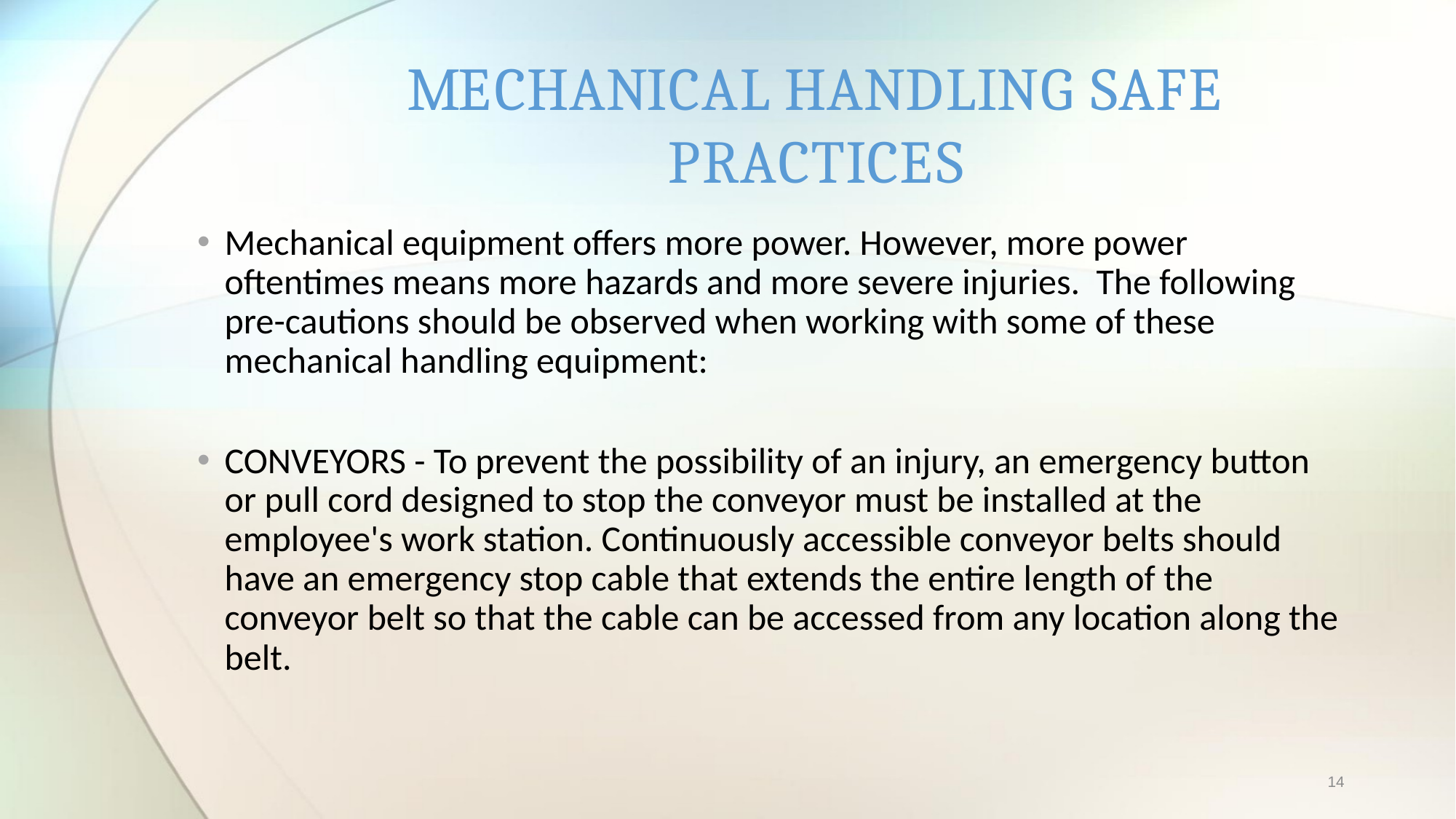

# MECHANICAL HANDLING SAFE PRACTICES
Mechanical equipment offers more power. However, more power oftentimes means more hazards and more severe injuries.  The following pre-cautions should be observed when working with some of these mechanical handling equipment:

CONVEYORS - To prevent the possibility of an injury, an emergency button or pull cord designed to stop the conveyor must be installed at the employee's work station. Continuously accessible conveyor belts should have an emergency stop cable that extends the entire length of the conveyor belt so that the cable can be accessed from any location along the belt.
14